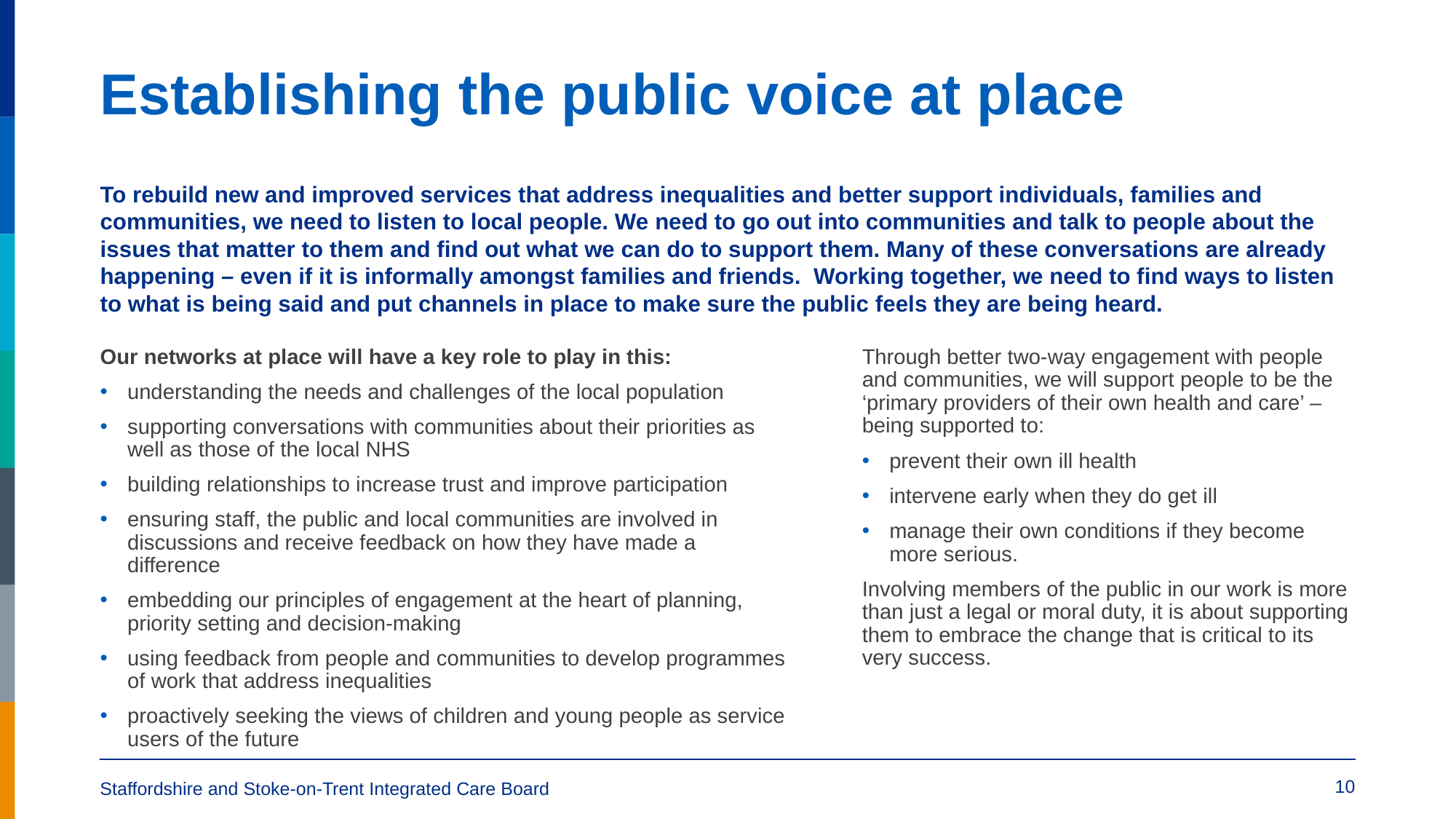

# Establishing the public voice at place
To rebuild new and improved services that address inequalities and better support individuals, families and communities, we need to listen to local people. We need to go out into communities and talk to people about the issues that matter to them and find out what we can do to support them. Many of these conversations are already happening – even if it is informally amongst families and friends.  Working together, we need to find ways to listen to what is being said and put channels in place to make sure the public feels they are being heard.
Our networks at place will have a key role to play in this:
understanding the needs and challenges of the local population
supporting conversations with communities about their priorities as well as those of the local NHS
building relationships to increase trust and improve participation
ensuring staff, the public and local communities are involved in discussions and receive feedback on how they have made a difference
embedding our principles of engagement at the heart of planning, priority setting and decision-making
using feedback from people and communities to develop programmes of work that address inequalities
proactively seeking the views of children and young people as service users of the future

Through better two-way engagement with people and communities, we will support people to be the ‘primary providers of their own health and care’ – being supported to:
prevent their own ill health
intervene early when they do get ill
manage their own conditions if they become more serious.
Involving members of the public in our work is more than just a legal or moral duty, it is about supporting them to embrace the change that is critical to its very success.

10
Staffordshire and Stoke-on-Trent Integrated Care Board